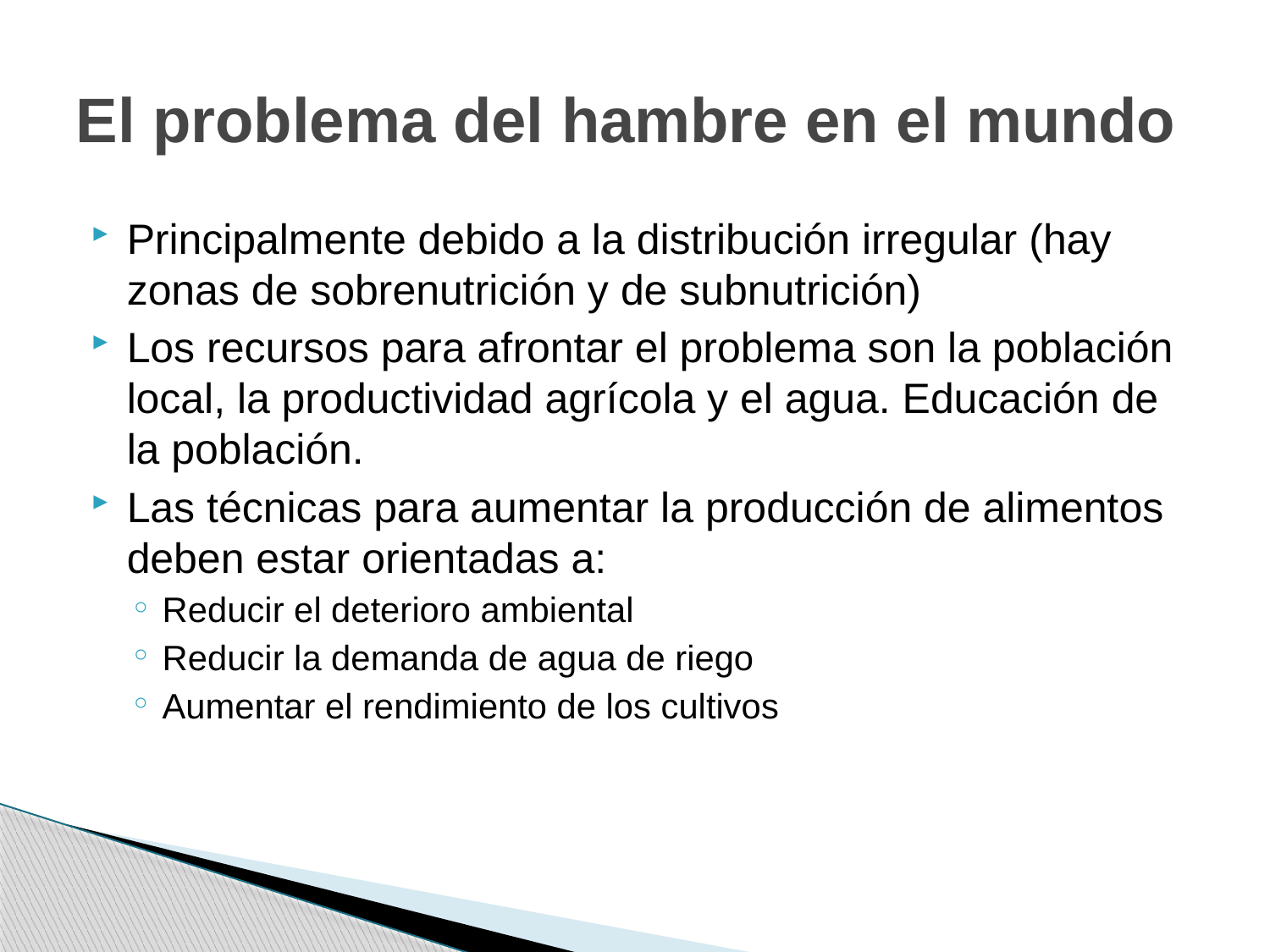

# El problema del hambre en el mundo
Principalmente debido a la distribución irregular (hay zonas de sobrenutrición y de subnutrición)
Los recursos para afrontar el problema son la población local, la productividad agrícola y el agua. Educación de la población.
Las técnicas para aumentar la producción de alimentos deben estar orientadas a:
Reducir el deterioro ambiental
Reducir la demanda de agua de riego
Aumentar el rendimiento de los cultivos